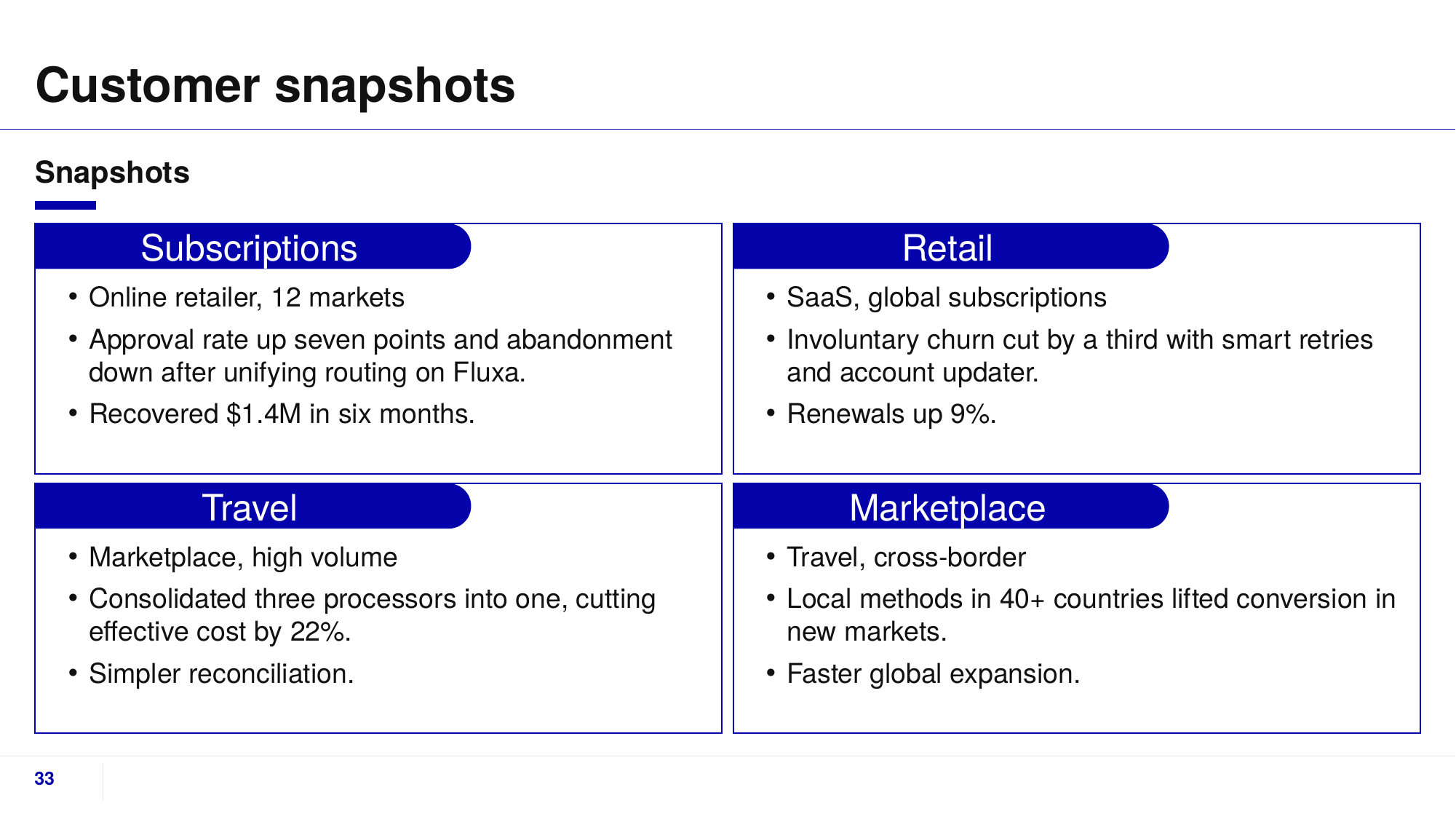

Subscriptions
Retail
# Customer snapshots
Snapshots
Online retailer, 12 markets
Approval rate up seven points and abandonment down after unifying routing on Fluxa.
Recovered $1.4M in six months.
SaaS, global subscriptions
Involuntary churn cut by a third with smart retries and account updater.
Renewals up 9%.
Travel
Marketplace
Marketplace, high volume
Consolidated three processors into one, cutting effective cost by 22%.
Simpler reconciliation.
Travel, cross-border
Local methods in 40+ countries lifted conversion in new markets.
Faster global expansion.
33